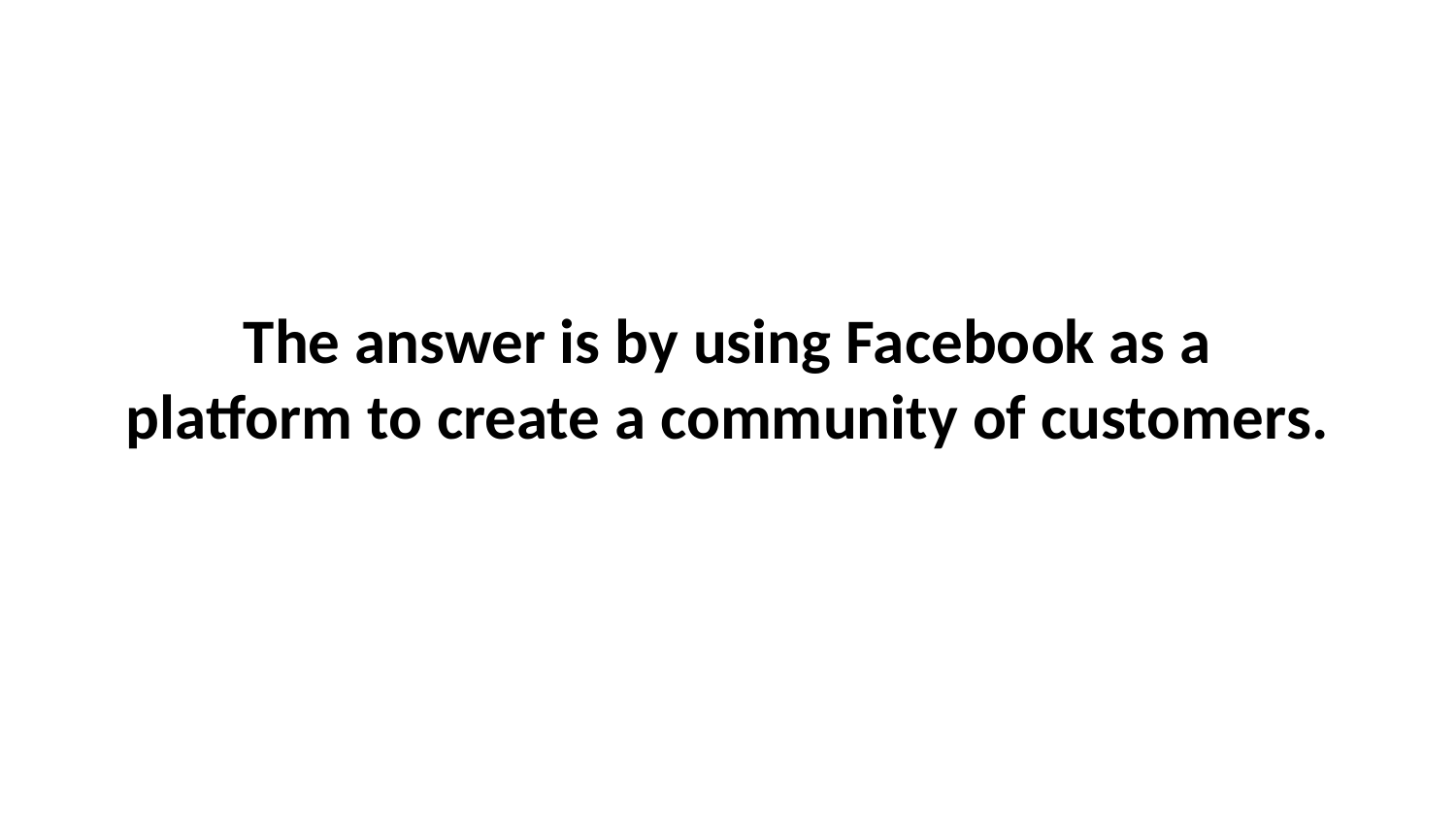

# The answer is by using Facebook as a platform to create a community of customers.